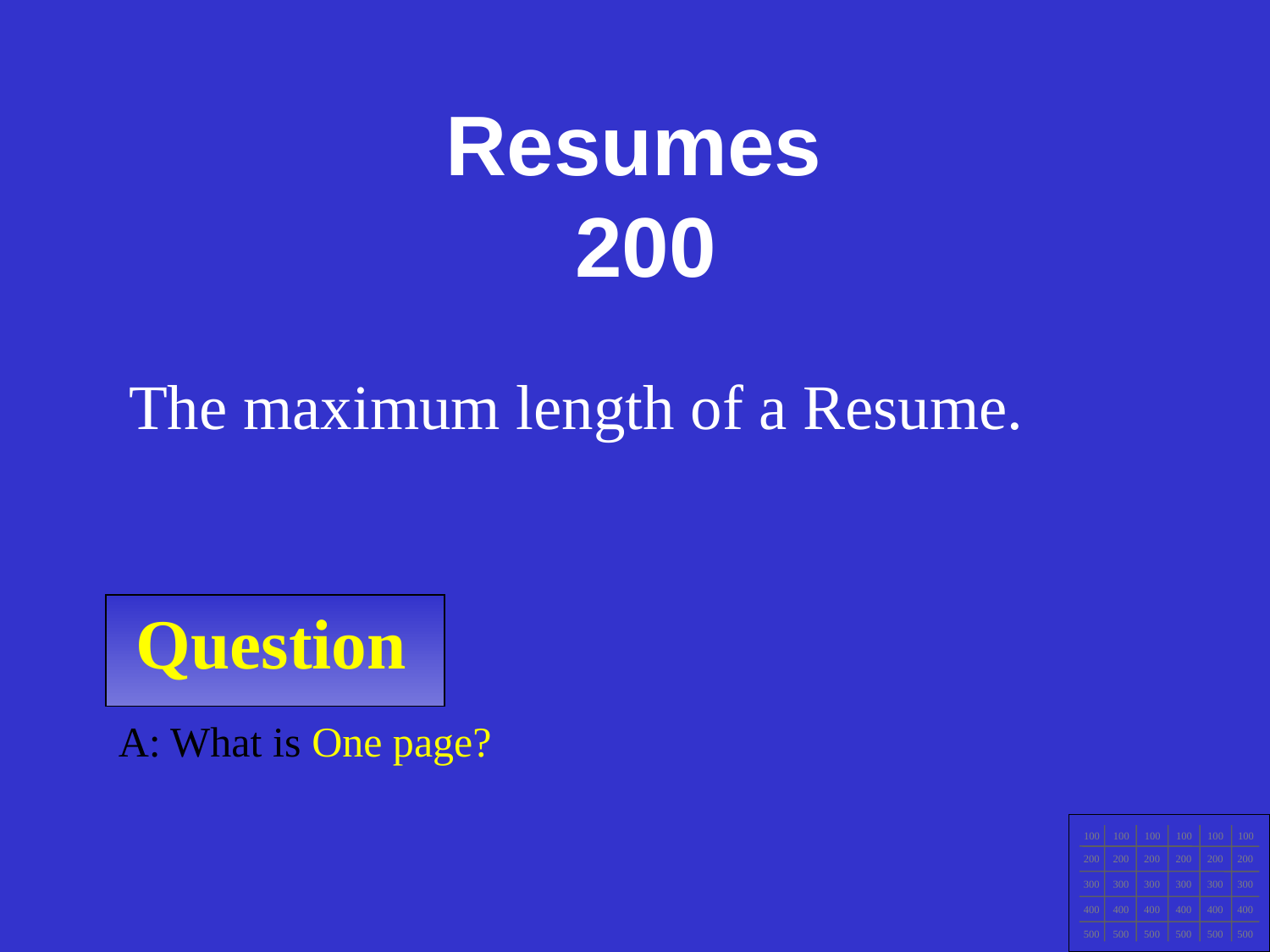

Resumes
200
The maximum length of a Resume.
Question

A: What is One page?

100
100
100
100
100
100

200
200
200
200
200
200

300
300
300
300
300
300

400
400
400
400
400
400

500
500
500
500
500
500